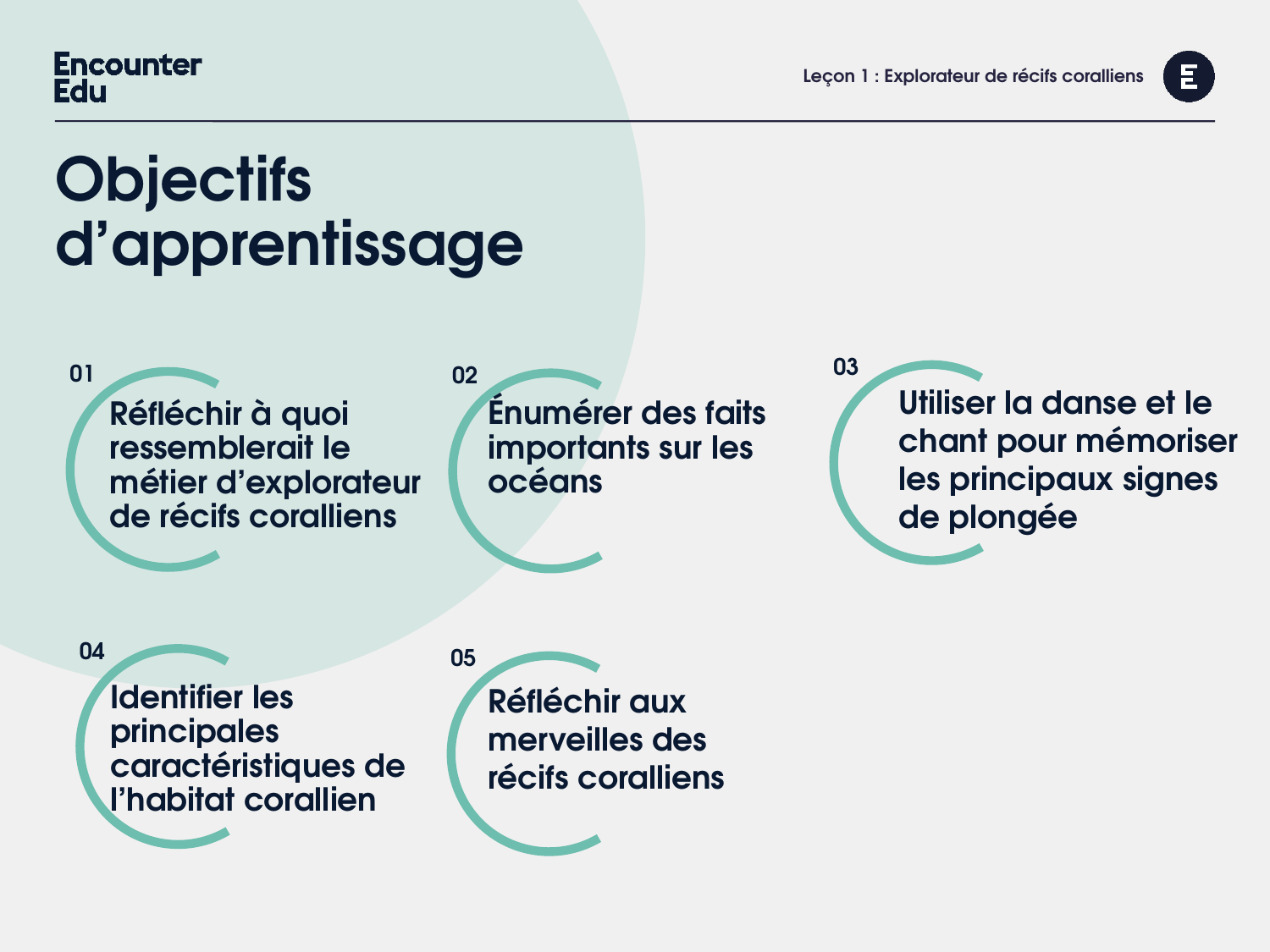

# Leçon 1 : Explorateur de récifs coralliens
Objectifs d’apprentissage
Utiliser la danse et le chant pour mémoriser les principaux signes de plongée
Énumérer des faits importants sur les océans

Réfléchir à quoi ressemblerait le métier d’explorateur de récifs coralliens

Réfléchir aux merveilles des récifs coralliens
Identifier les principales caractéristiques de l’habitat corallien